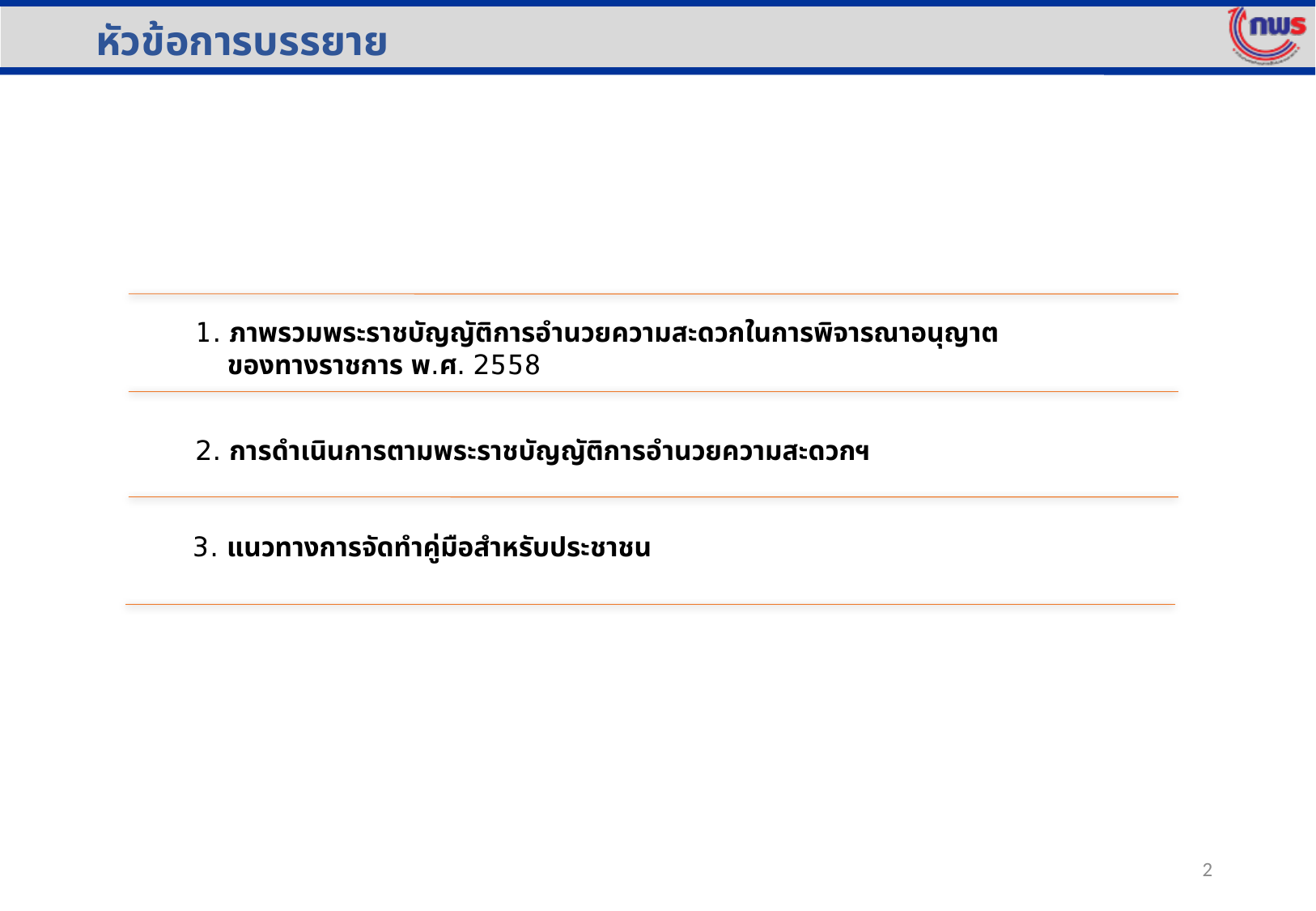

# หัวข้อการบรรยาย

1. ภาพรวมพระราชบัญญัติการอำนวยความสะดวกในการพิจารณาอนุญาต
    ของทางราชการ พ.ศ. 2558

2. การดำเนินการตามพระราชบัญญัติการอำนวยความสะดวกฯ

3. แนวทางการจัดทำคู่มือสำหรับประชาชน

2